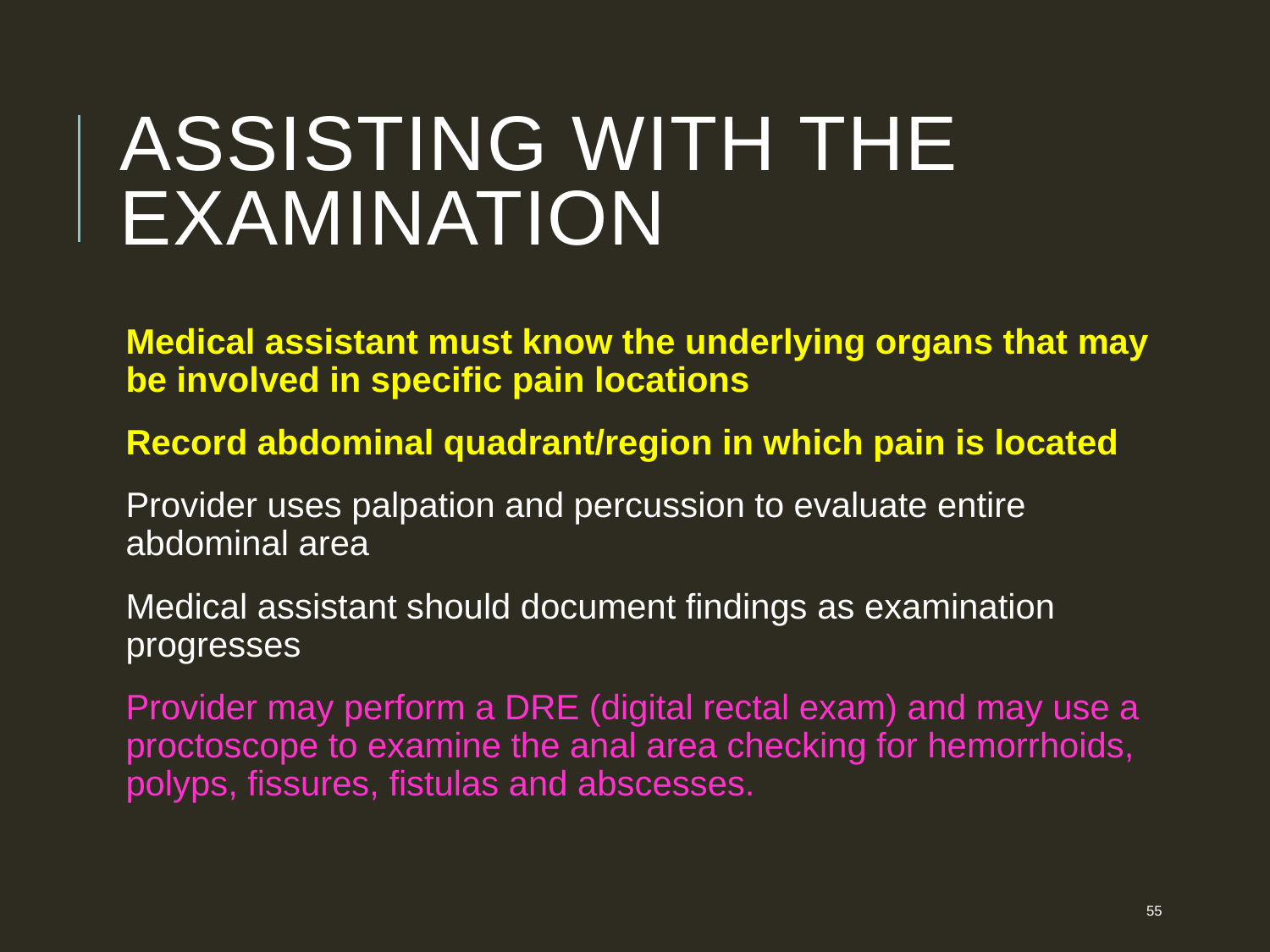

# Assisting with the Examination
Medical assistant must know the underlying organs that may be involved in specific pain locations
Record abdominal quadrant/region in which pain is located
Provider uses palpation and percussion to evaluate entire abdominal area
Medical assistant should document findings as examination progresses
Provider may perform a DRE (digital rectal exam) and may use a proctoscope to examine the anal area checking for hemorrhoids, polyps, fissures, fistulas and abscesses.
 55